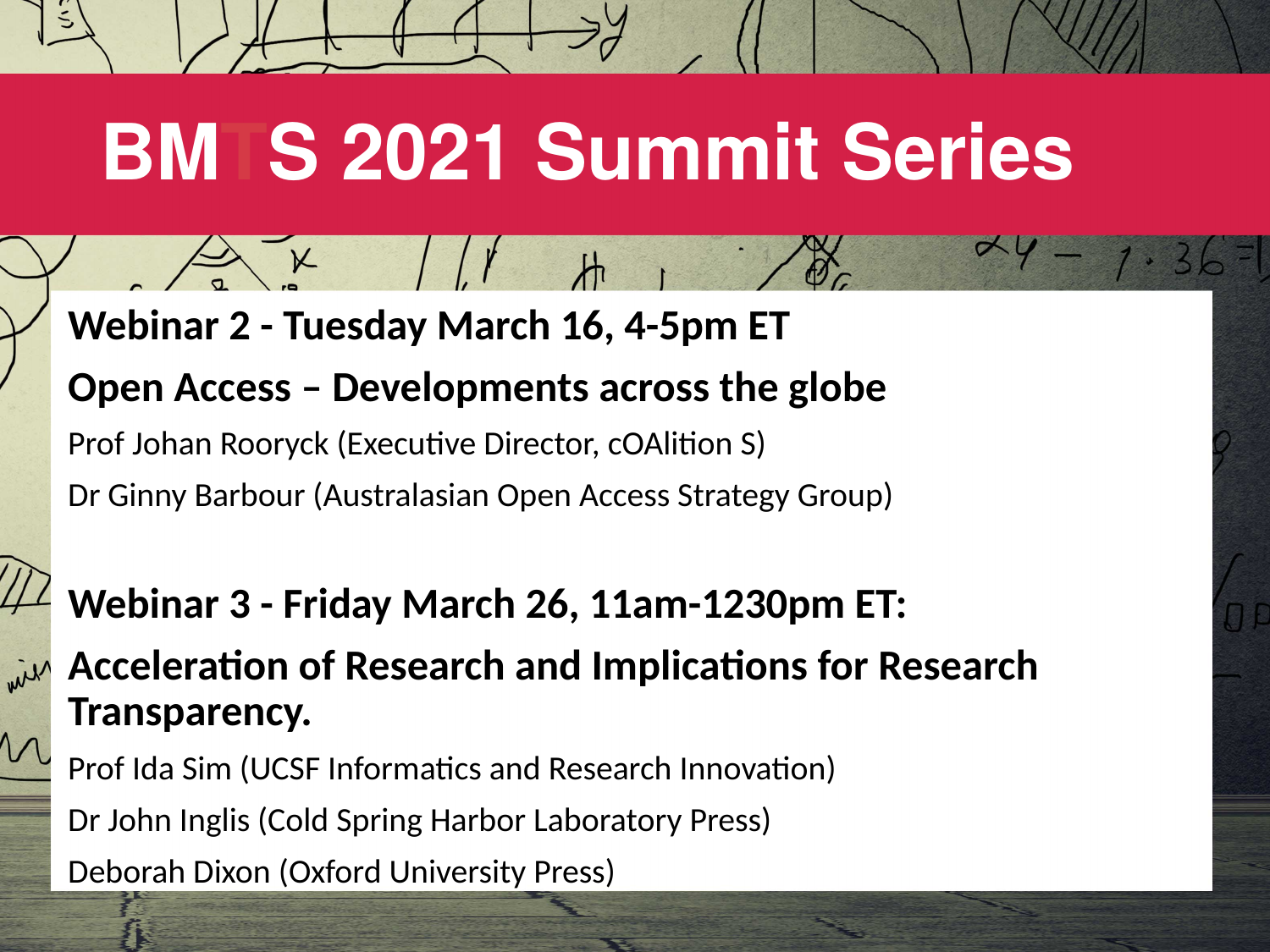

# BMTS 2021 Summit Series
Webinar 2 - Tuesday March 16, 4-5pm ET
Open Access – Developments across the globe
Prof Johan Rooryck (Executive Director, cOAlition S)
Dr Ginny Barbour (Australasian Open Access Strategy Group)

Webinar 3 - Friday March 26, 11am-1230pm ET:
Acceleration of Research and Implications for Research Transparency.
Prof Ida Sim (UCSF Informatics and Research Innovation)
Dr John Inglis (Cold Spring Harbor Laboratory Press)
Deborah Dixon (Oxford University Press)